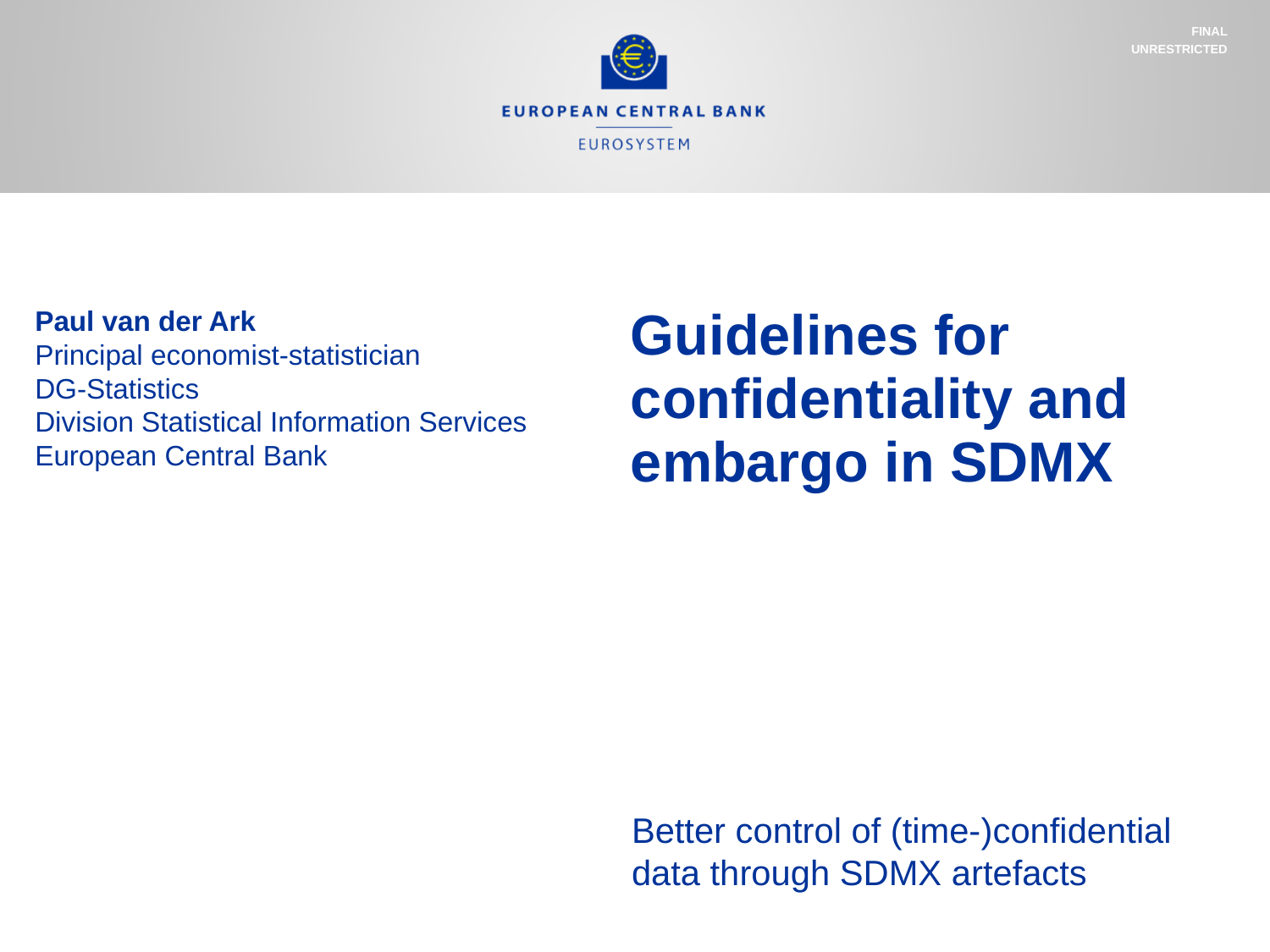

FINAL
UNRESTRICTED
Paul van der Ark
Principal economist-statistician
DG-Statistics
Division Statistical Information Services
European Central Bank
# Guidelines for confidentiality and embargo in SDMX
Better control of (time-)confidential data through SDMX artefacts